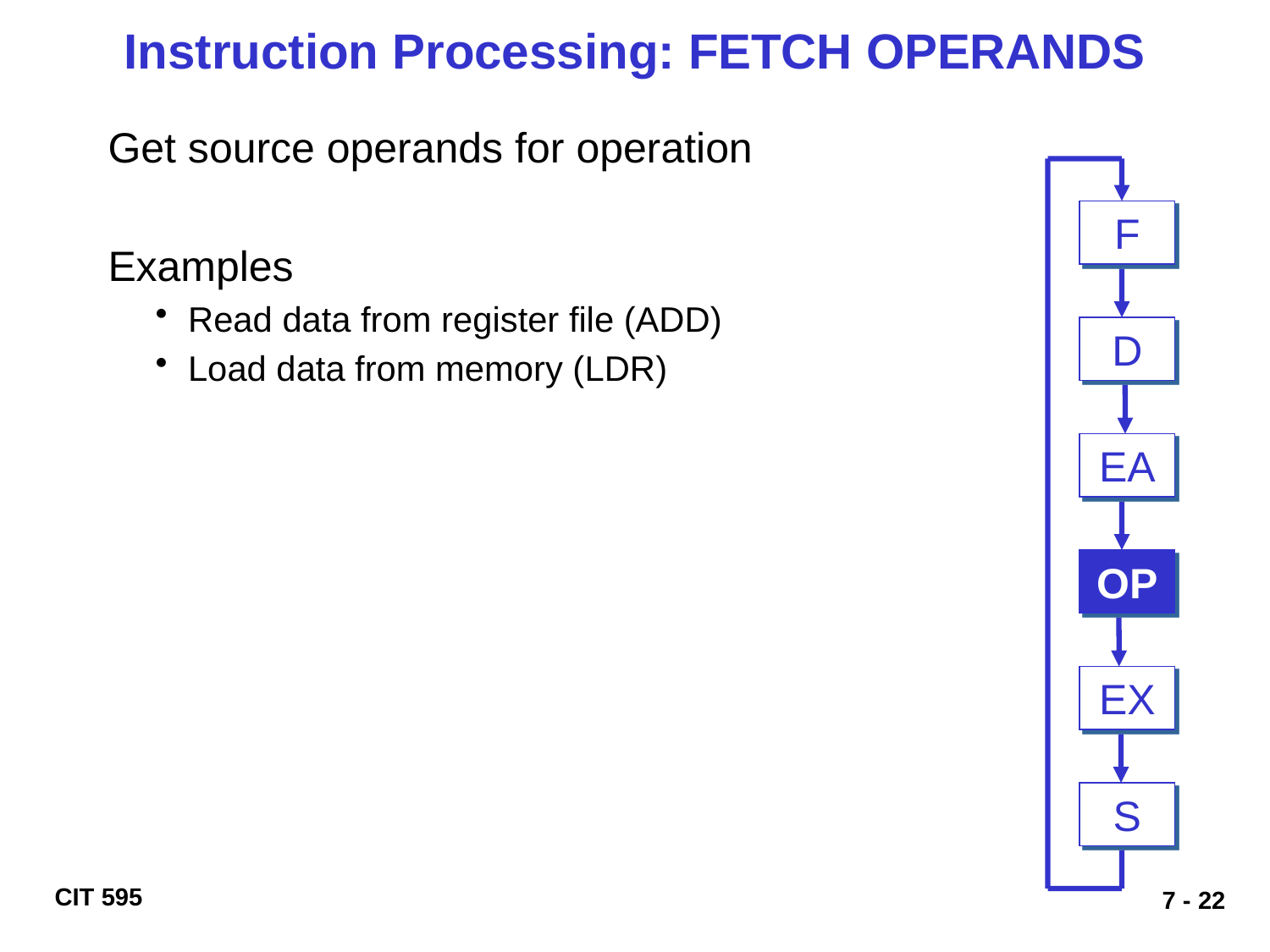

# Instruction Processing: FETCH OPERANDS
Get source operands for operation

Examples
Read data from register file (ADD)
Load data from memory (LDR)

F

D

EA

OP

EX

S

7 - 22